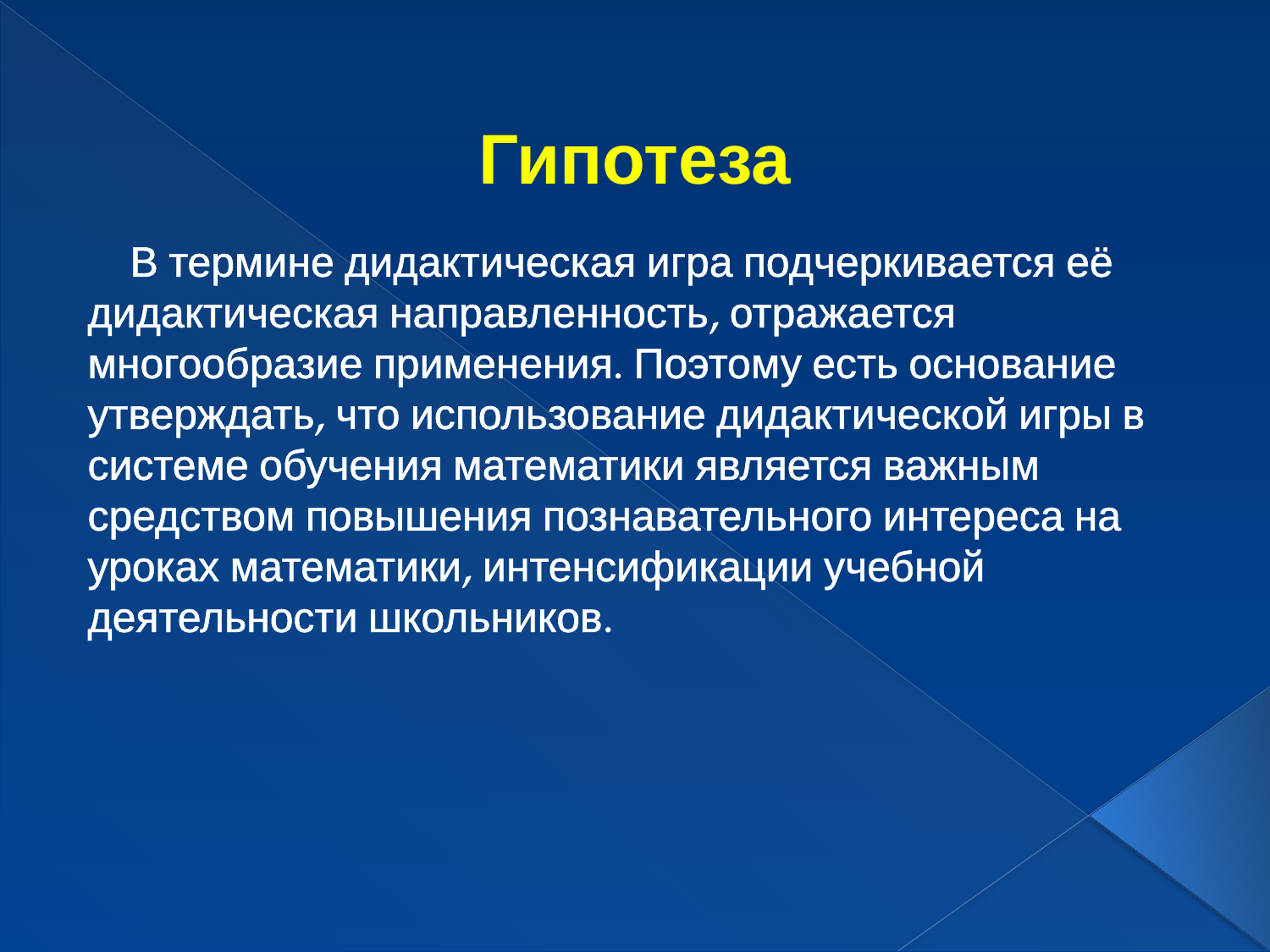

# Гипотеза
    В термине дидактическая игра подчеркивается её дидактическая направленность, отражается многообразие применения. Поэтому есть основание утверждать, что использование дидактической игры в системе обучения математики является важным средством повышения познавательного интереса на уроках математики, интенсификации учебной деятельности школьников.